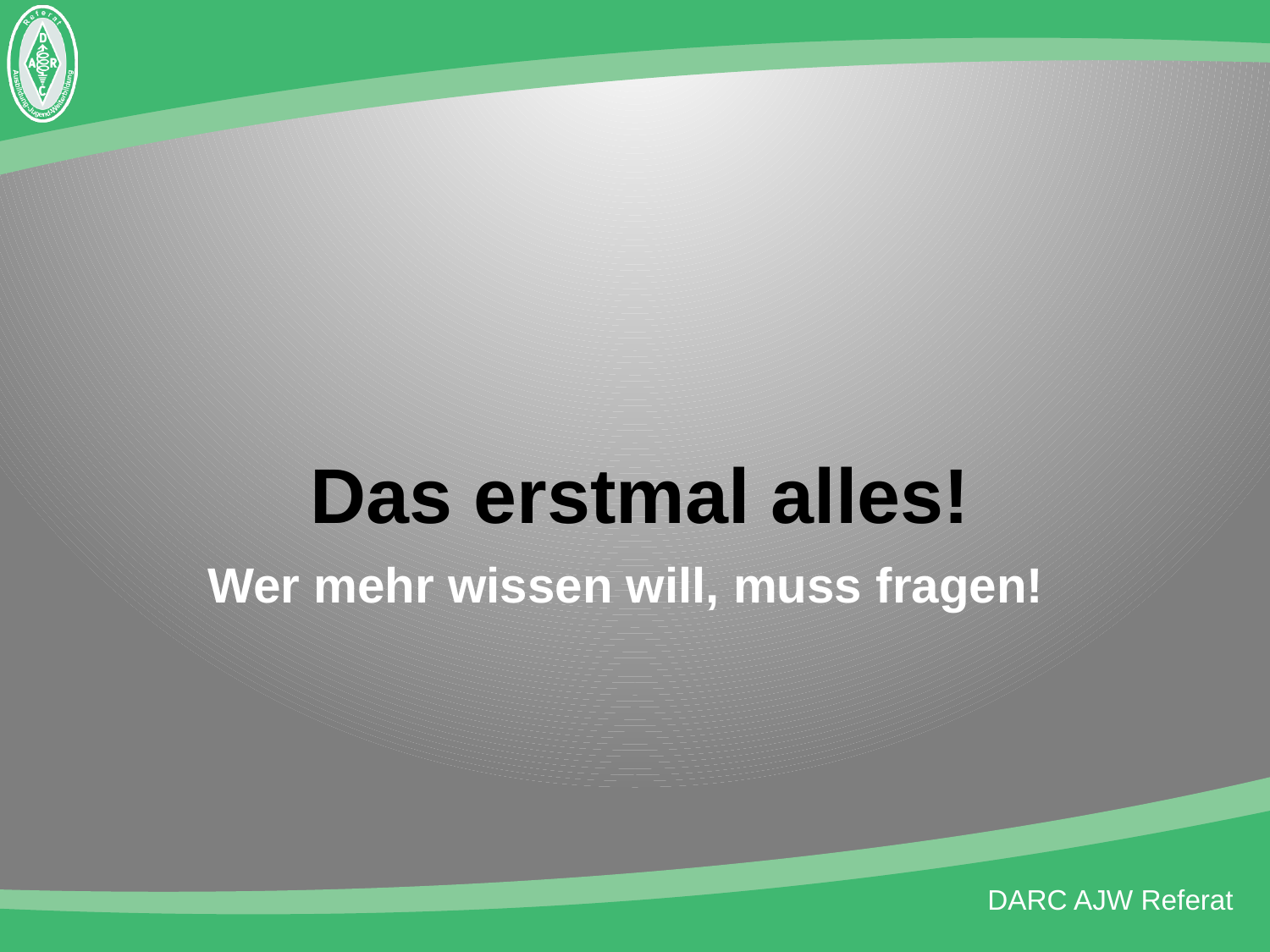

# Das erstmal alles!
Wer mehr wissen will, muss fragen!